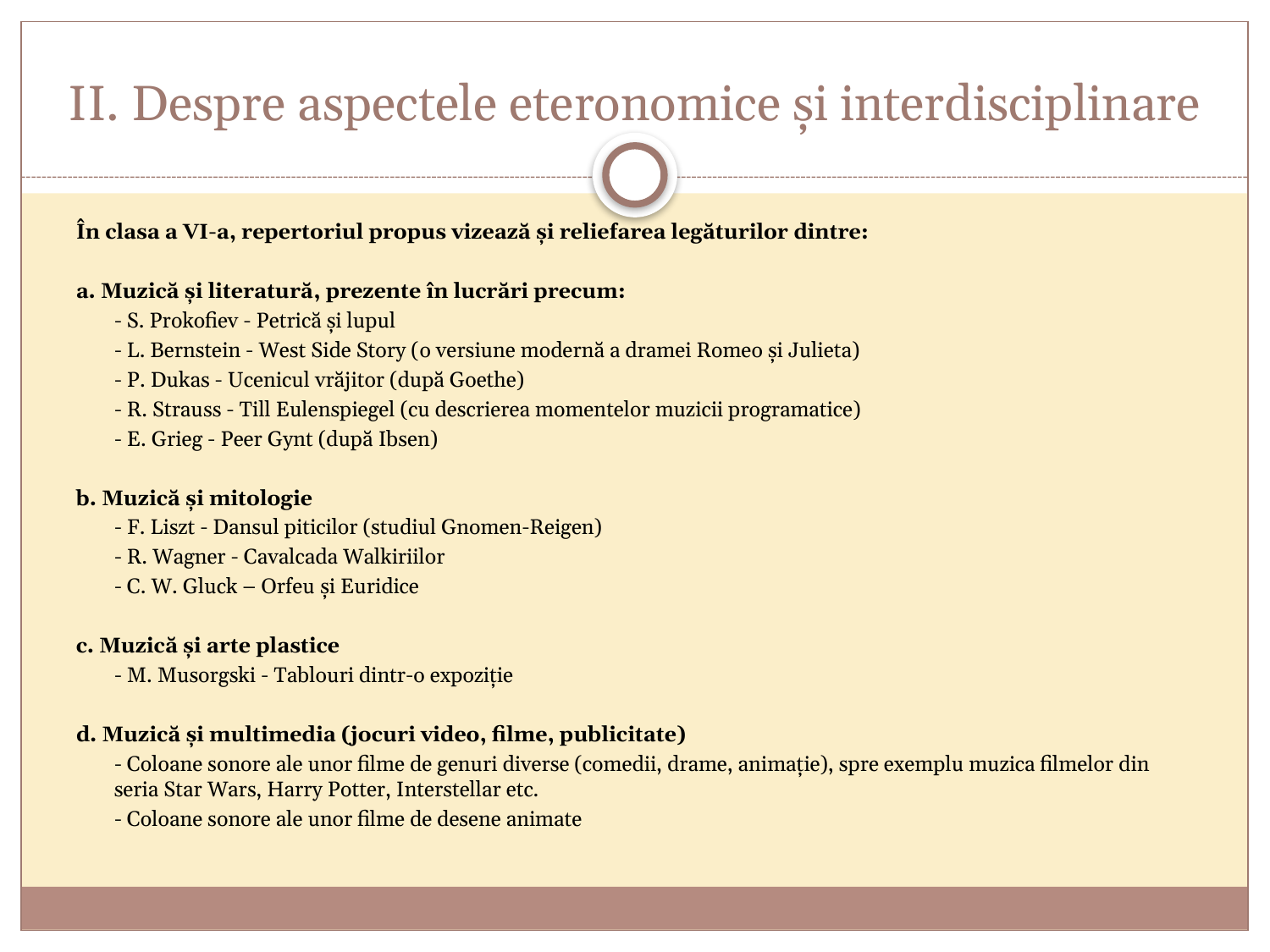

# II. Despre aspectele eteronomice și interdisciplinare
În clasa a VI-a, repertoriul propus vizează și reliefarea legăturilor dintre:

a. Muzică și literatură, prezente în lucrări precum:
	- S. Prokofiev - Petrică și lupul
	- L. Bernstein - West Side Story (o versiune modernă a dramei Romeo și Julieta)
	- P. Dukas - Ucenicul vrăjitor (după Goethe)
	- R. Strauss - Till Eulenspiegel (cu descrierea momentelor muzicii programatice)
	- E. Grieg - Peer Gynt (după Ibsen)

b. Muzică și mitologie
	- F. Liszt - Dansul piticilor (studiul Gnomen-Reigen)
	- R. Wagner - Cavalcada Walkiriilor
	- C. W. Gluck – Orfeu și Euridice

c. Muzică și arte plastice
	- M. Musorgski - Tablouri dintr-o expoziție

d. Muzică și multimedia (jocuri video, filme, publicitate)
	- Coloane sonore ale unor filme de genuri diverse (comedii, drame, animație), spre exemplu muzica filmelor din seria Star Wars, Harry Potter, Interstellar etc.
	- Coloane sonore ale unor filme de desene animate